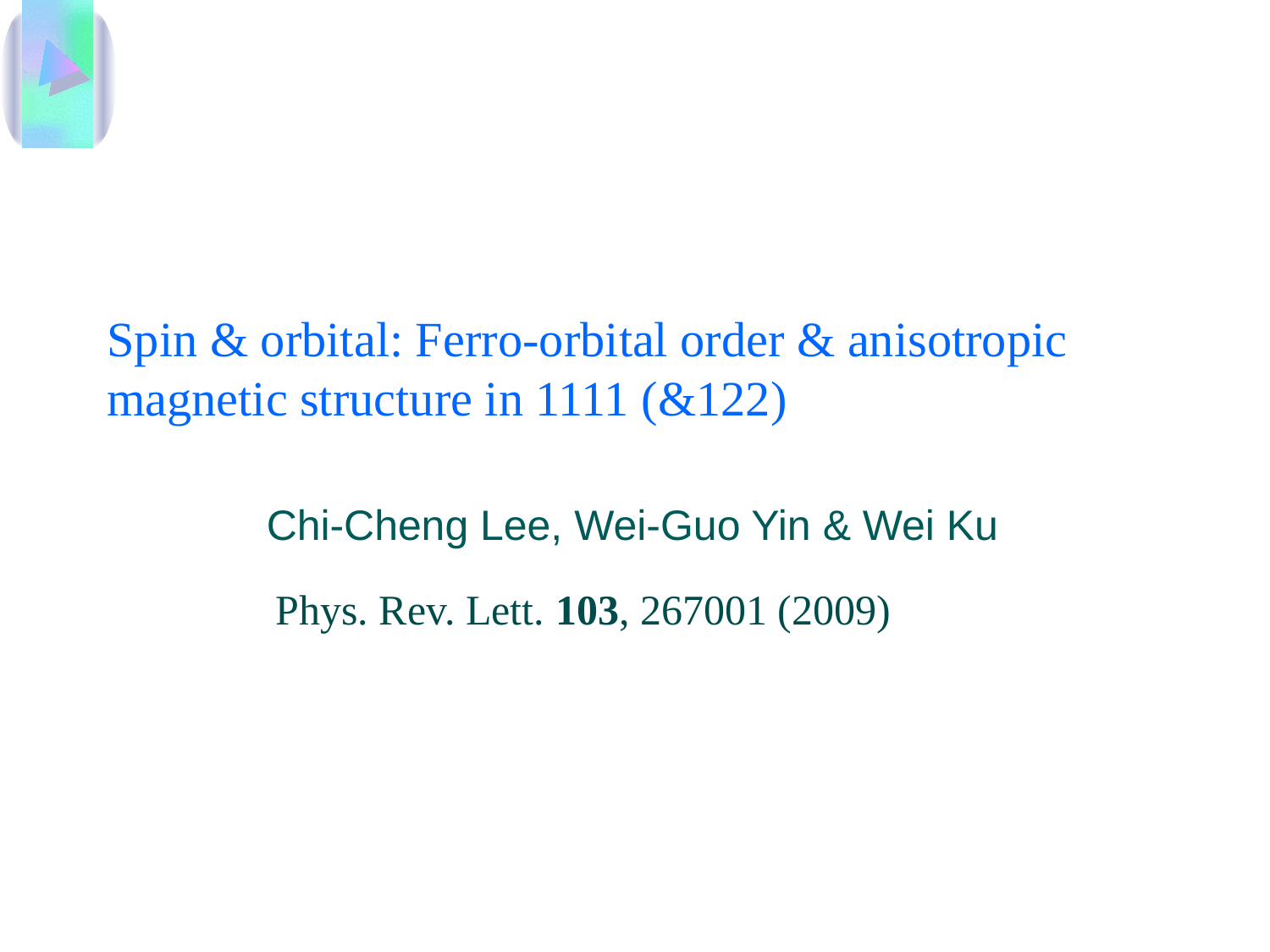

Spin & orbital: Ferro-orbital order & anisotropic magnetic structure in 1111 (&122)
Chi-Cheng Lee, Wei-Guo Yin & Wei Ku
Phys. Rev. Lett. 103, 267001 (2009)